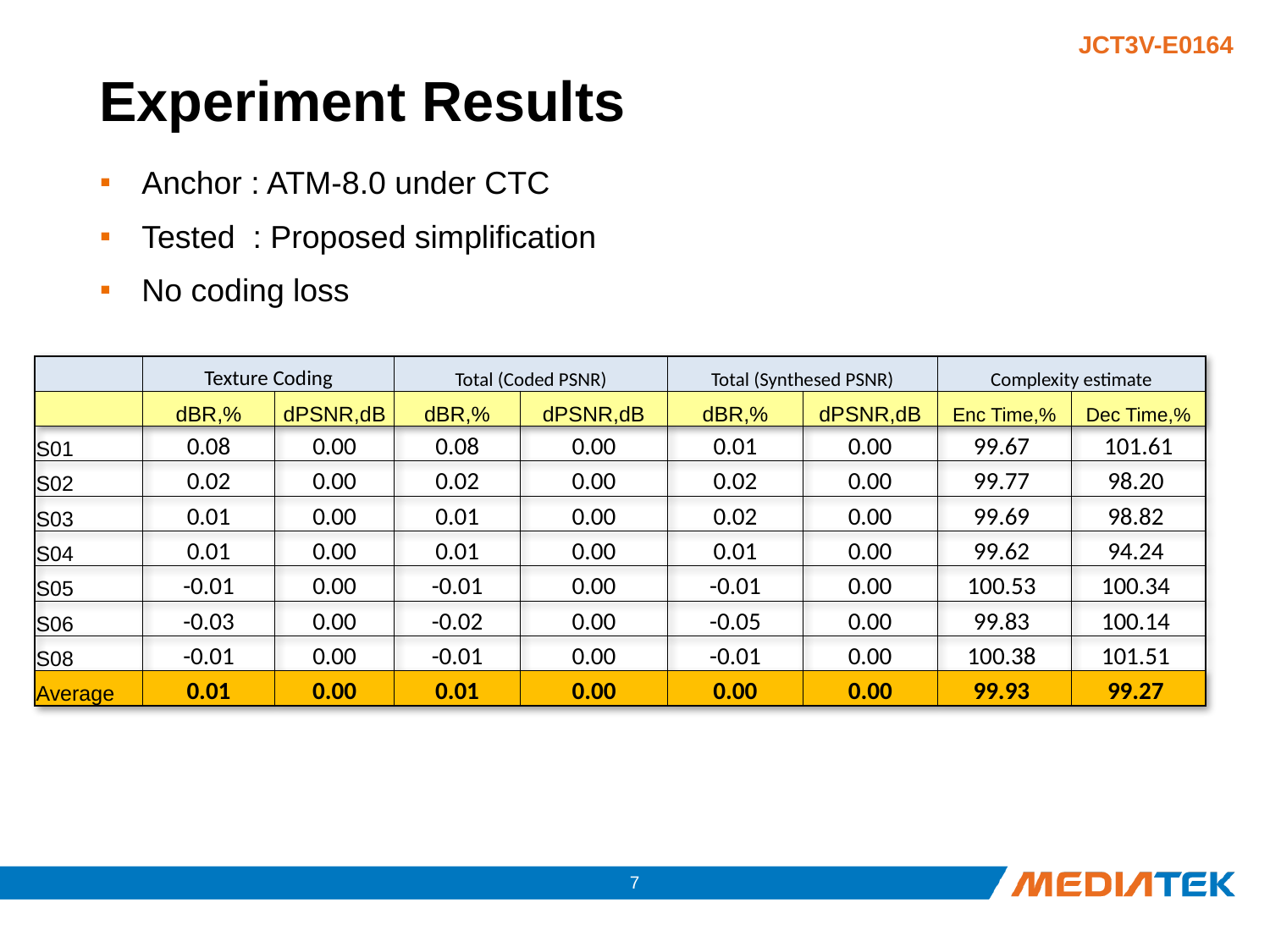

# Experiment Results
Anchor : ATM-8.0 under CTC
Tested  : Proposed simplification
No coding loss

|  | Texture Coding |  | Total (Coded PSNR) |  | Total (Synthesed PSNR) |  | Complexity estimate |  |
| --- | --- | --- | --- | --- | --- | --- | --- | --- |
|  | dBR,% | dPSNR,dB | dBR,% | dPSNR,dB | dBR,% | dPSNR,dB | Enc Time,% | Dec Time,% |
| S01 | 0.08 | 0.00 | 0.08 | 0.00 | 0.01 | 0.00 | 99.67 | 101.61 |
| S02 | 0.02 | 0.00 | 0.02 | 0.00 | 0.02 | 0.00 | 99.77 | 98.20 |
| S03 | 0.01 | 0.00 | 0.01 | 0.00 | 0.02 | 0.00 | 99.69 | 98.82 |
| S04 | 0.01 | 0.00 | 0.01 | 0.00 | 0.01 | 0.00 | 99.62 | 94.24 |
| S05 | -0.01 | 0.00 | -0.01 | 0.00 | -0.01 | 0.00 | 100.53 | 100.34 |
| S06 | -0.03 | 0.00 | -0.02 | 0.00 | -0.05 | 0.00 | 99.83 | 100.14 |
| S08 | -0.01 | 0.00 | -0.01 | 0.00 | -0.01 | 0.00 | 100.38 | 101.51 |
| Average | 0.01 | 0.00 | 0.01 | 0.00 | 0.00 | 0.00 | 99.93 | 99.27 |
7